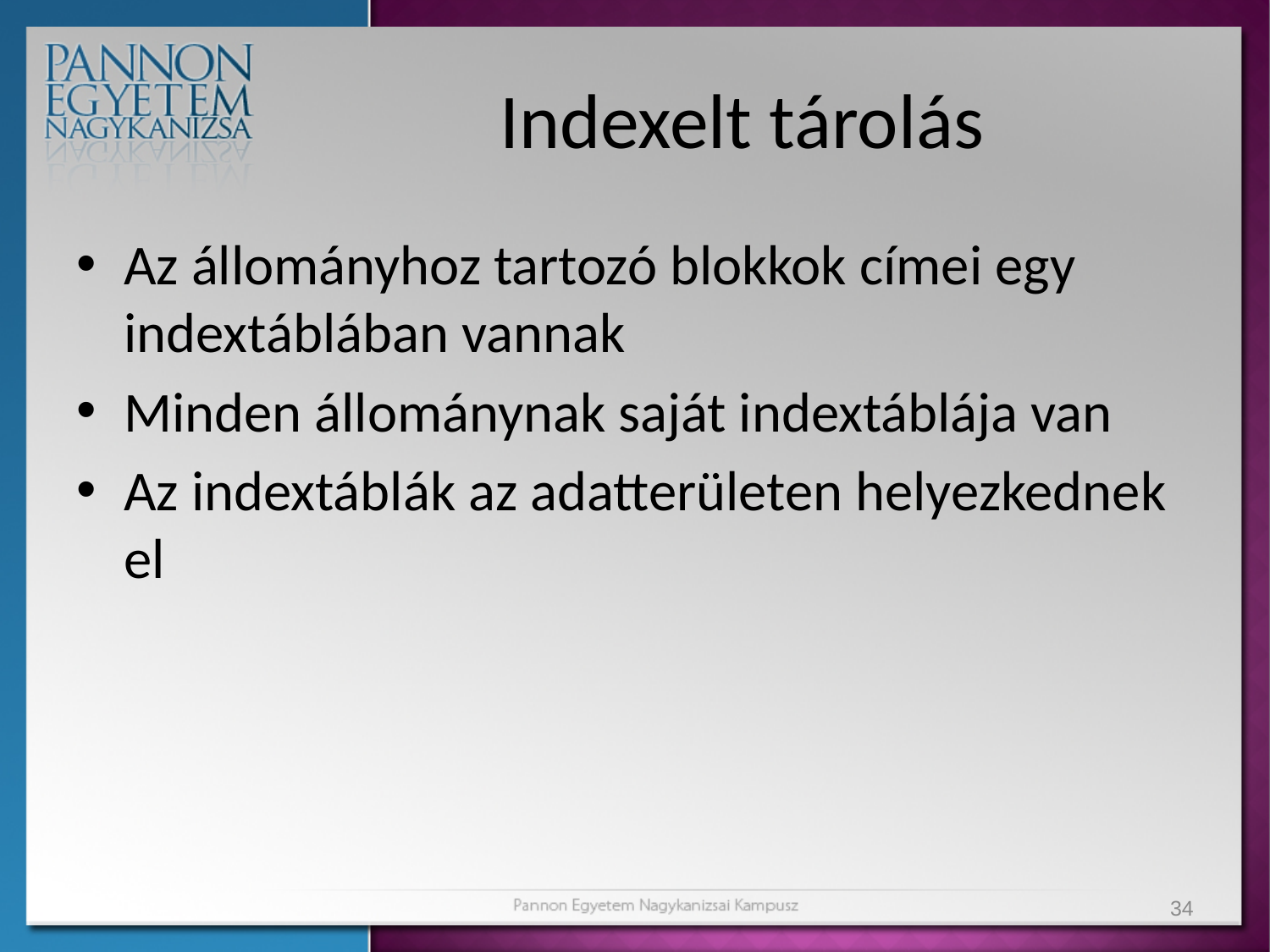

# Indexelt tárolás
Az állományhoz tartozó blokkok címei egy indextáblában vannak
Minden állománynak saját indextáblája van
Az indextáblák az adatterületen helyezkednek el
34